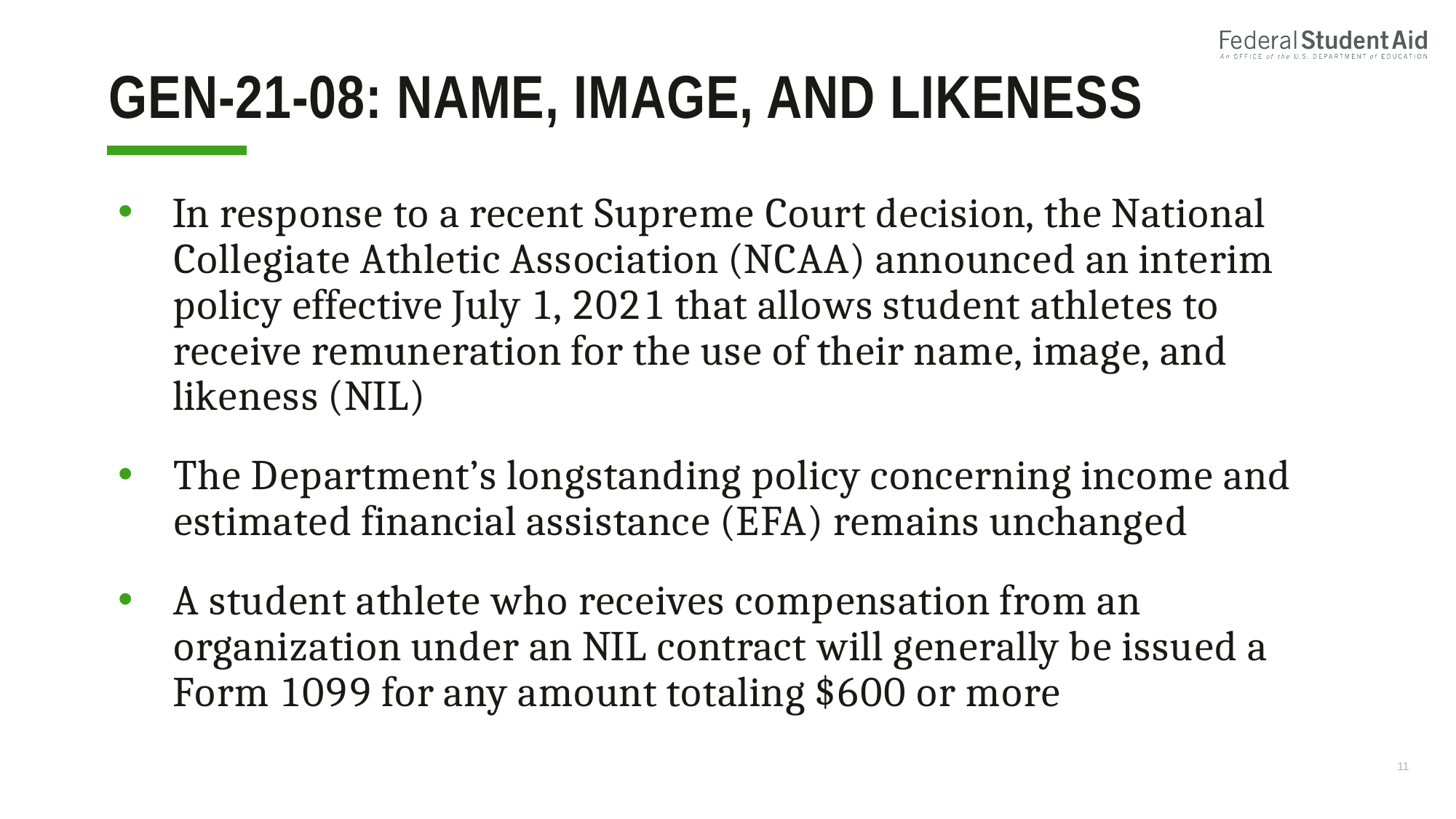

# GEN-21-08: Name, image, and likeness
In response to a recent Supreme Court decision, the National Collegiate Athletic Association (NCAA) announced an interim policy effective July 1, 2021 that allows student athletes to receive remuneration for the use of their name, image, and likeness (NIL)
The Department’s longstanding policy concerning income and estimated financial assistance (EFA) remains unchanged
A student athlete who receives compensation from an organization under an NIL contract will generally be issued a Form 1099 for any amount totaling $600 or more
11